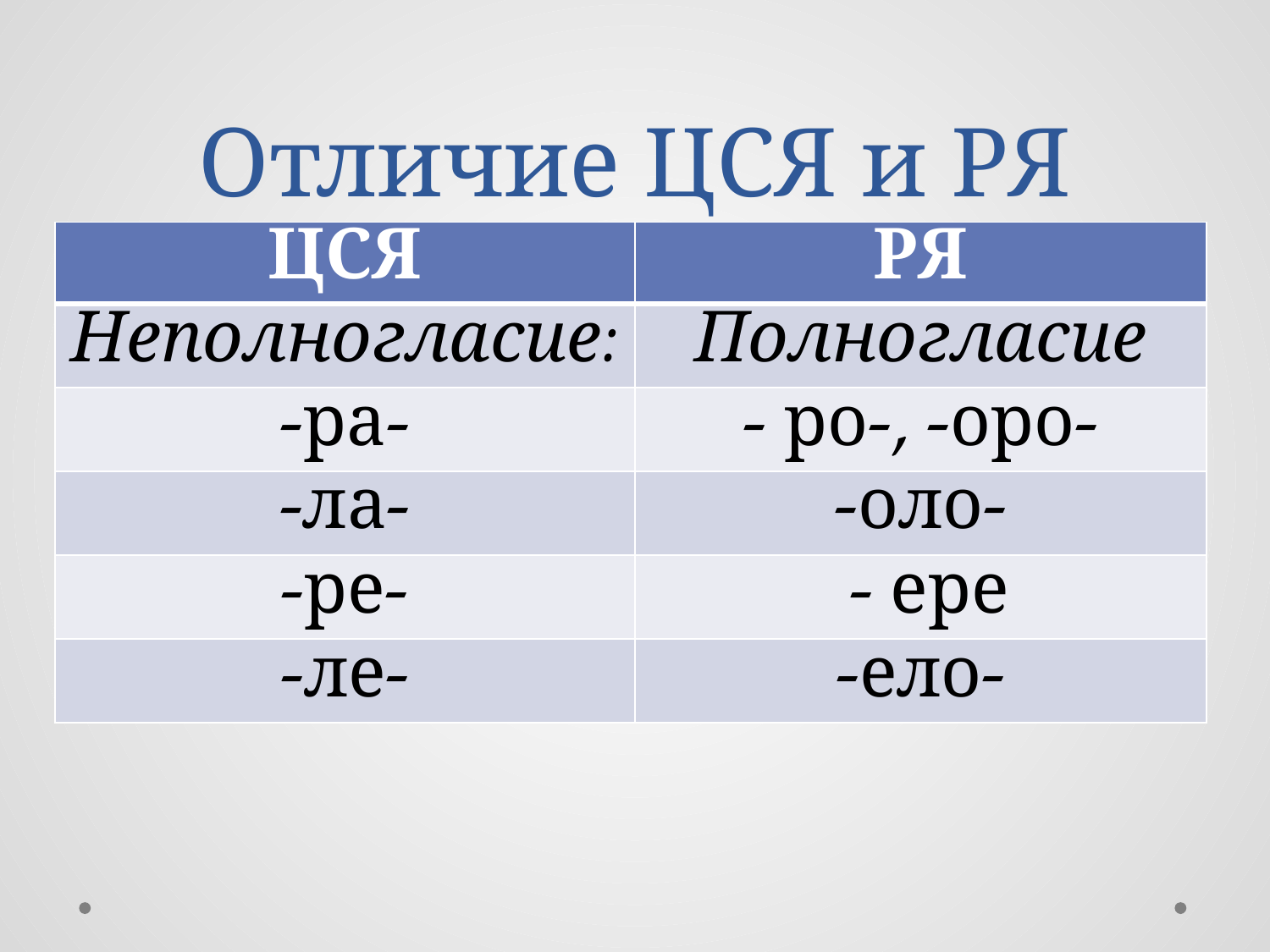

# Отличие ЦСЯ и РЯ
| ЦСЯ | РЯ |
| --- | --- |
| Неполногласие: | Полногласие |
| -ра- | - ро-, -оро- |
| -ла- | -оло- |
| -ре- | - ере |
| -ле- | -ело- |